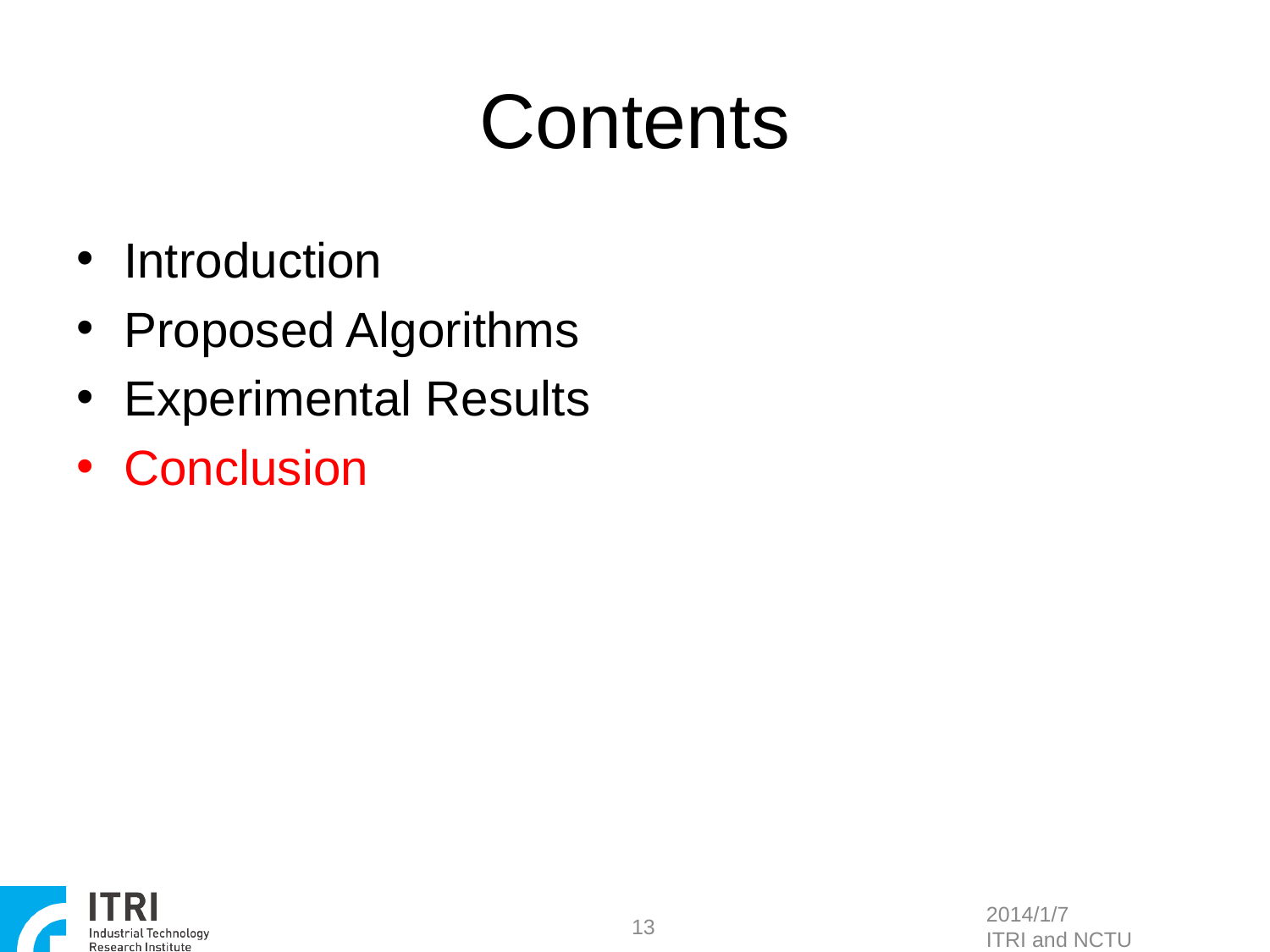

Contents
Introduction
Proposed Algorithms
Experimental Results
Conclusion
13
2014/1/7
ITRI and NCTU